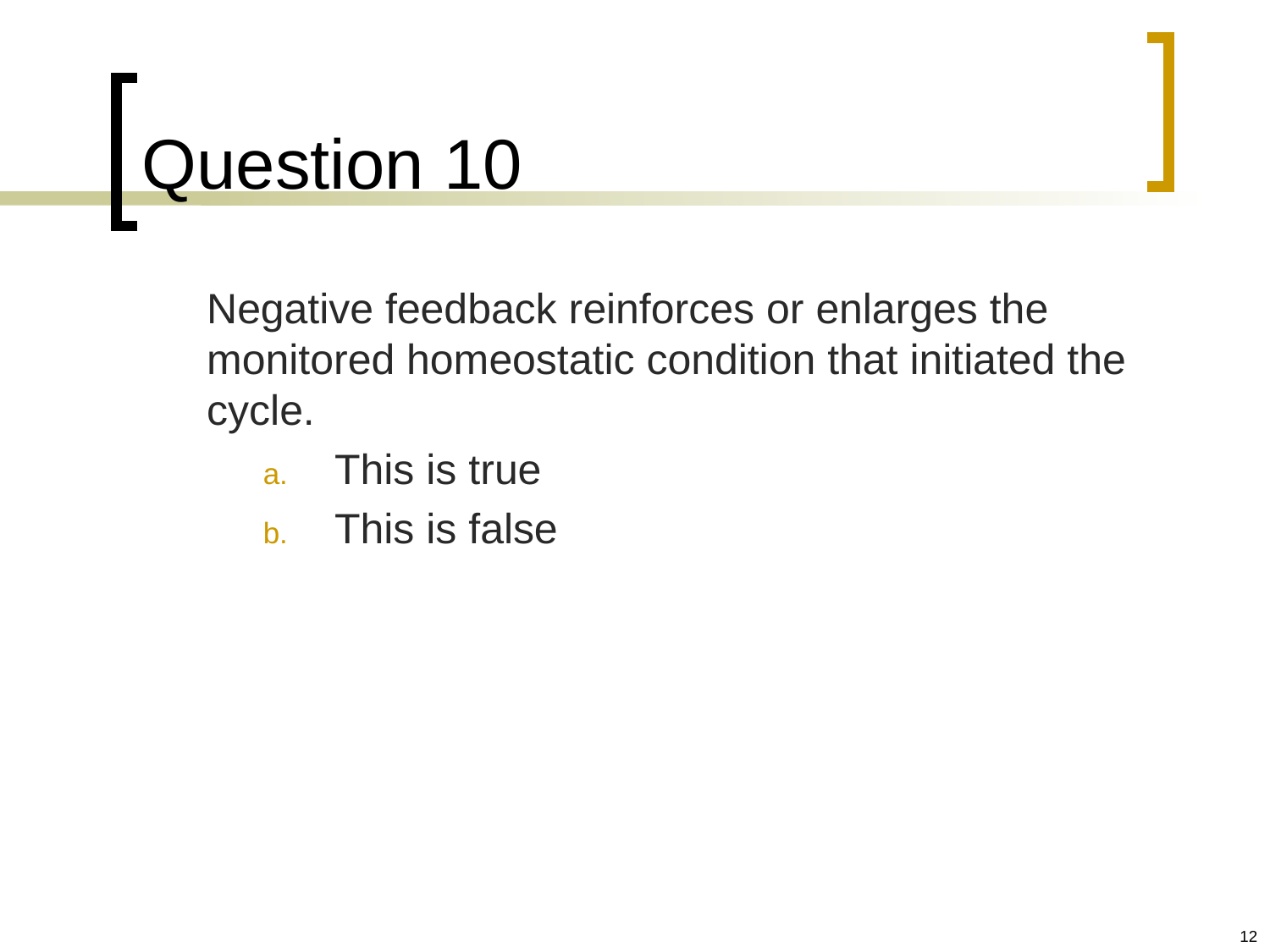

# Question 10
	Negative feedback reinforces or enlarges the monitored homeostatic condition that initiated the cycle.
This is true
This is false